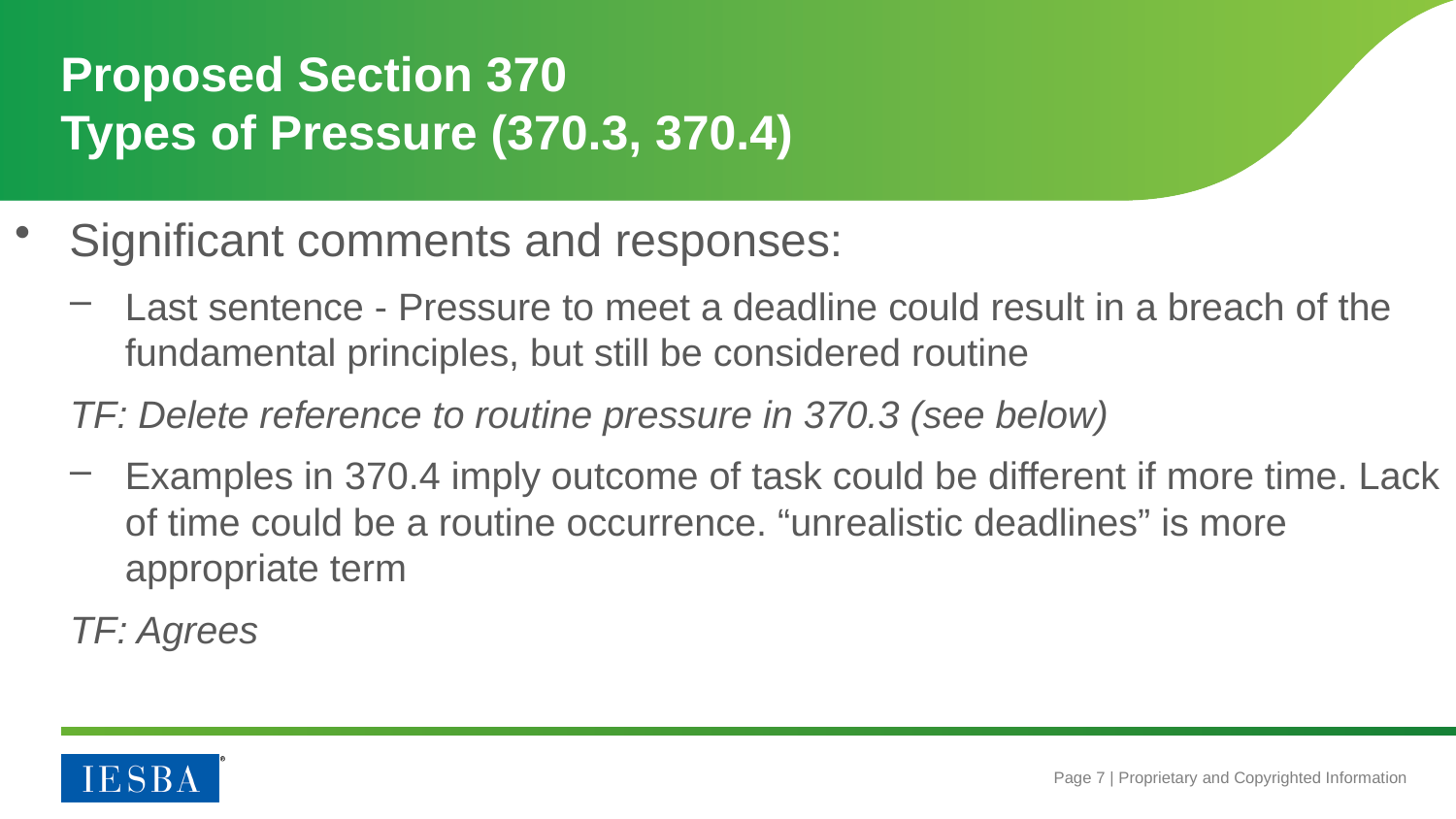

# Proposed Section 370 Types of Pressure (370.3, 370.4)
Significant comments and responses:
Last sentence - Pressure to meet a deadline could result in a breach of the fundamental principles, but still be considered routine
TF: Delete reference to routine pressure in 370.3 (see below)
Examples in 370.4 imply outcome of task could be different if more time. Lack of time could be a routine occurrence. “unrealistic deadlines” is more appropriate term
TF: Agrees